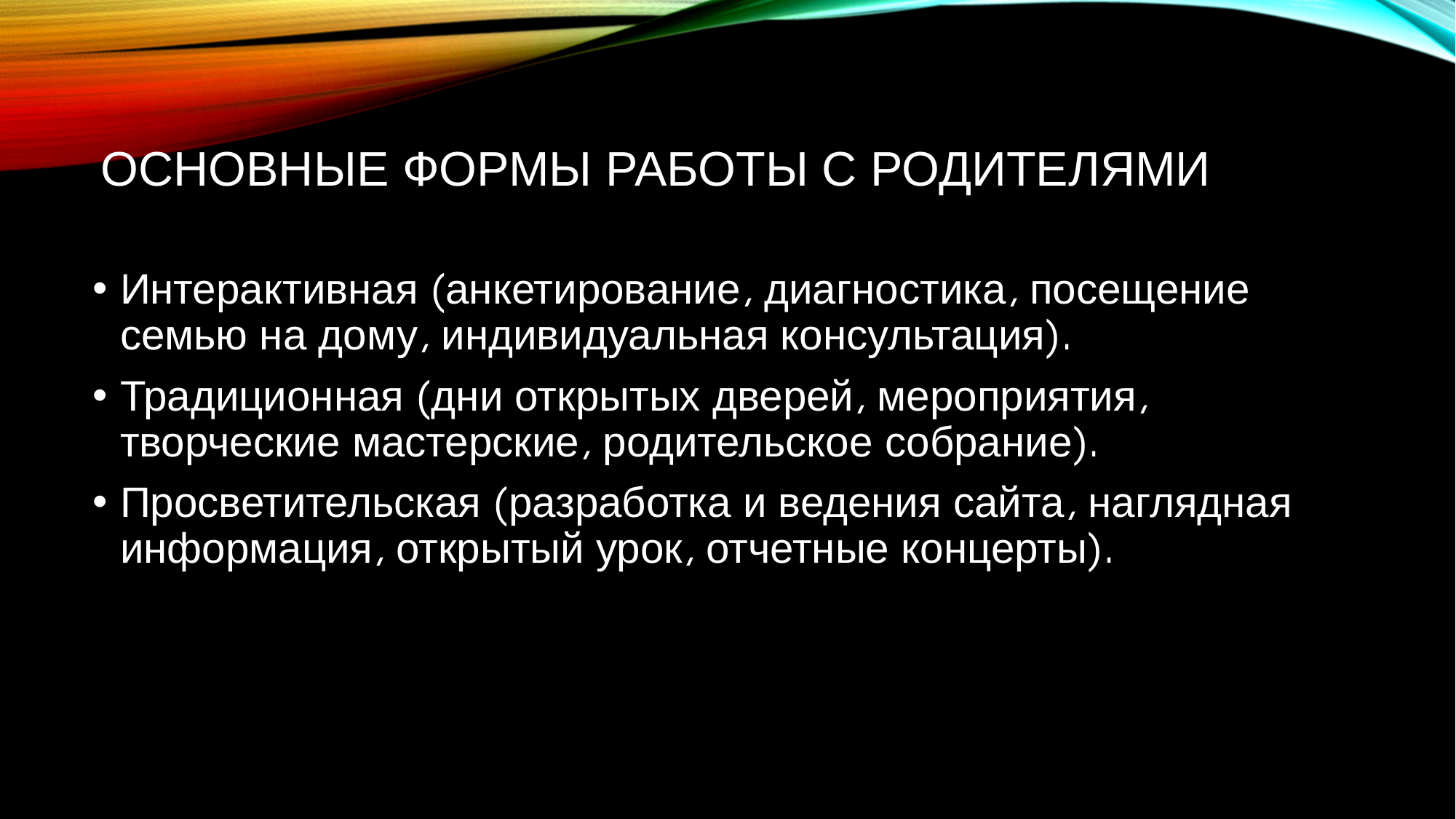

# Основные формы работы с родителями
Интерактивная (анкетирование, диагностика, посещение семью на дому, индивидуальная консультация).
Традиционная (дни открытых дверей, мероприятия, творческие мастерские, родительское собрание).
Просветительская (разработка и ведения сайта, наглядная информация, открытый урок, отчетные концерты).